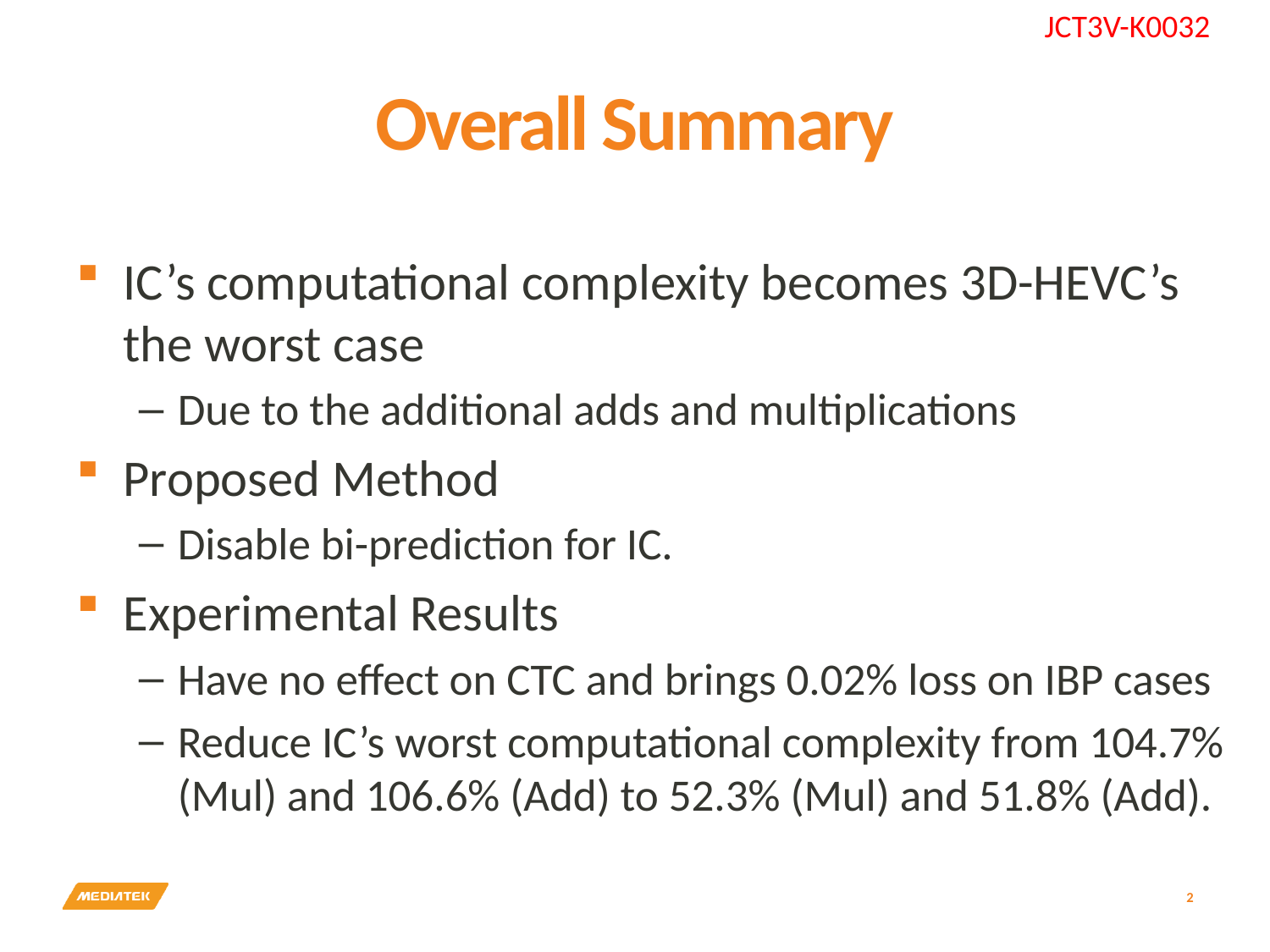

# Overall Summary
IC’s computational complexity becomes 3D-HEVC’s the worst case
Due to the additional adds and multiplications
Proposed Method
Disable bi-prediction for IC.
Experimental Results
Have no effect on CTC and brings 0.02% loss on IBP cases
Reduce IC’s worst computational complexity from 104.7% (Mul) and 106.6% (Add) to 52.3% (Mul) and 51.8% (Add).

2